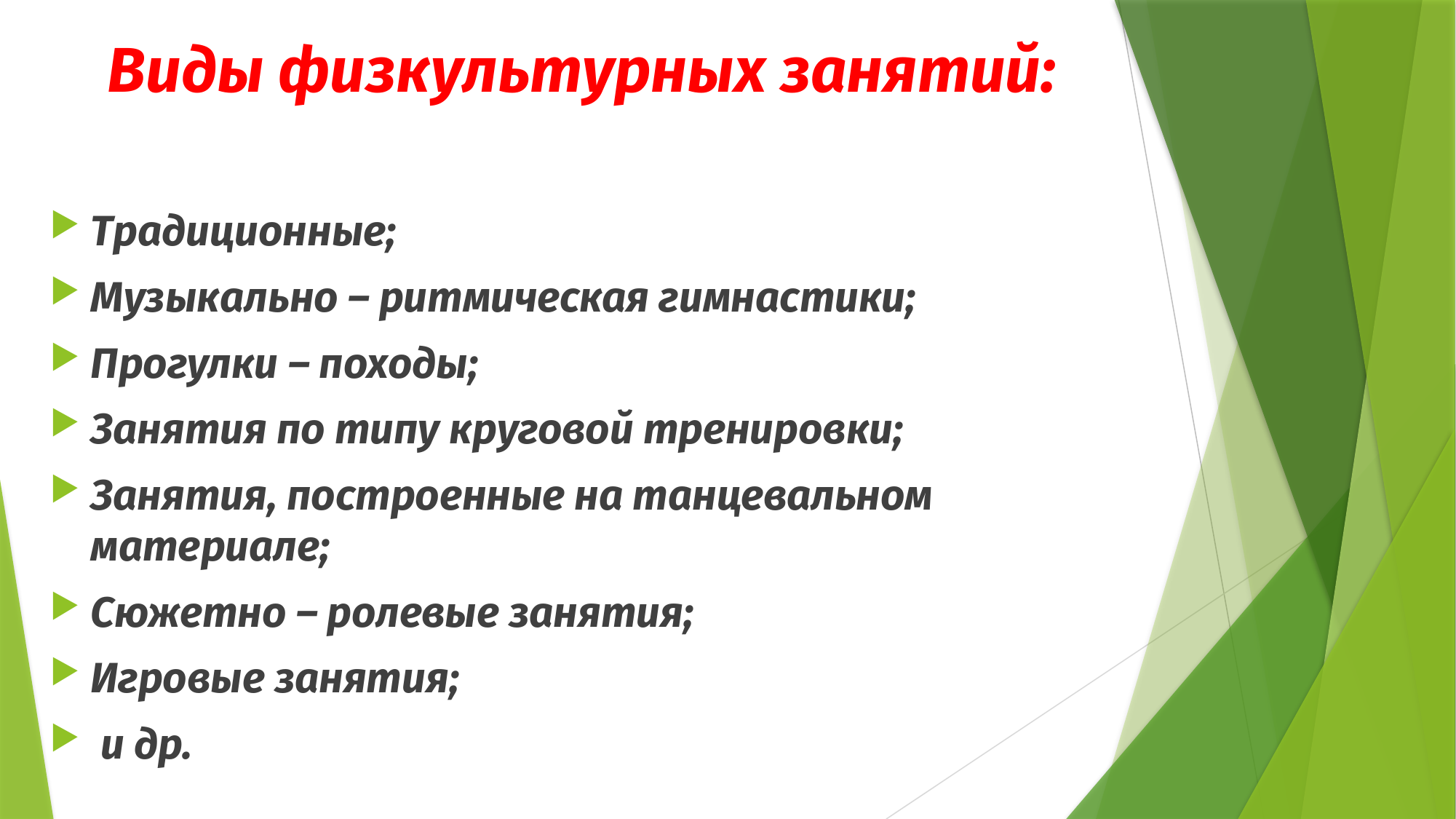

# Виды физкультурных занятий:
Традиционные;
Музыкально – ритмическая гимнастики;
Прогулки – походы;
Занятия по типу круговой тренировки;
Занятия, построенные на танцевальном материале;
Сюжетно – ролевые занятия;
Игровые занятия;
 и др.